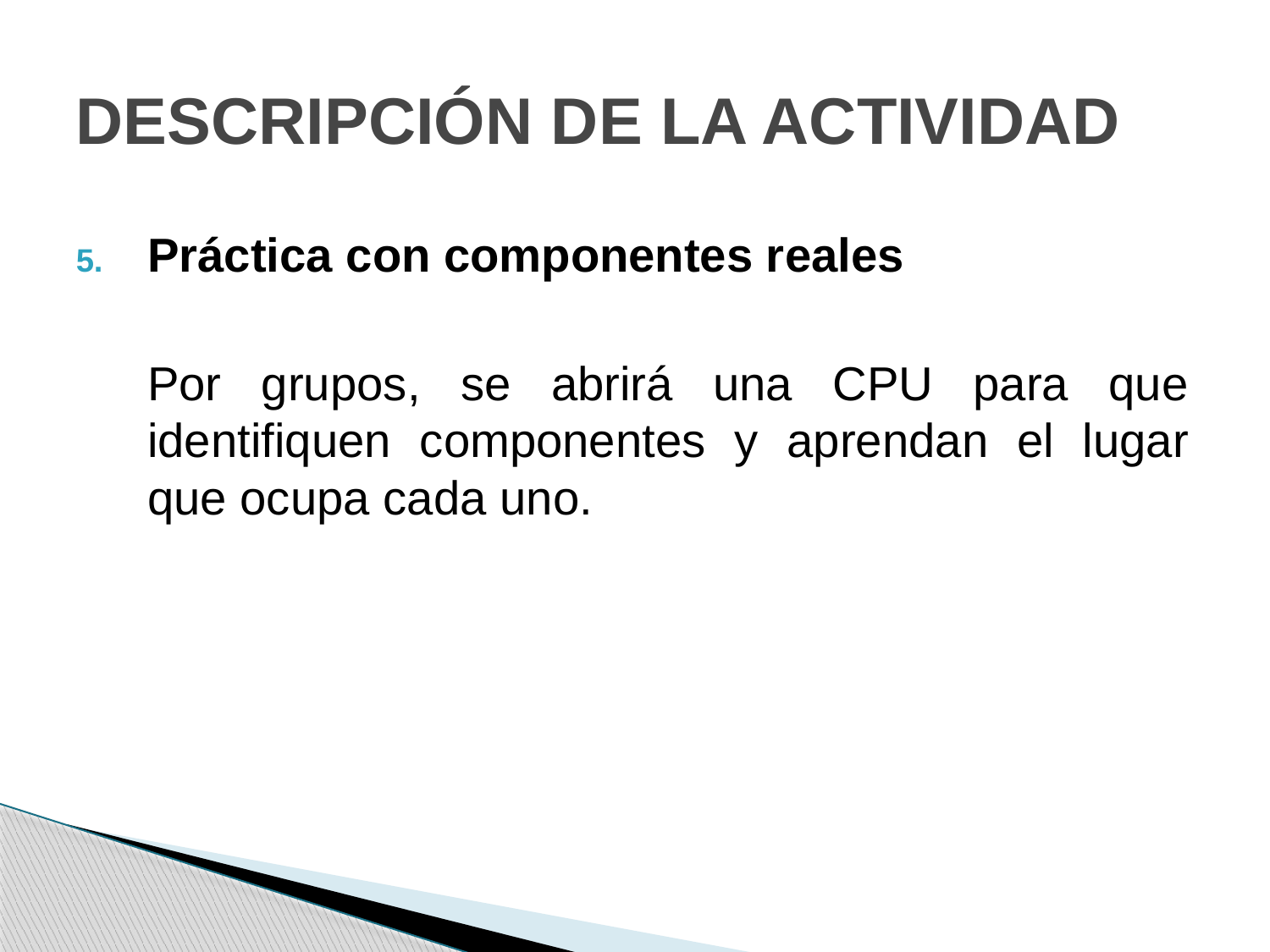

# DESCRIPCIÓN DE LA ACTIVIDAD
Práctica con componentes reales

	Por grupos, se abrirá una CPU para que identifiquen componentes y aprendan el lugar que ocupa cada uno.